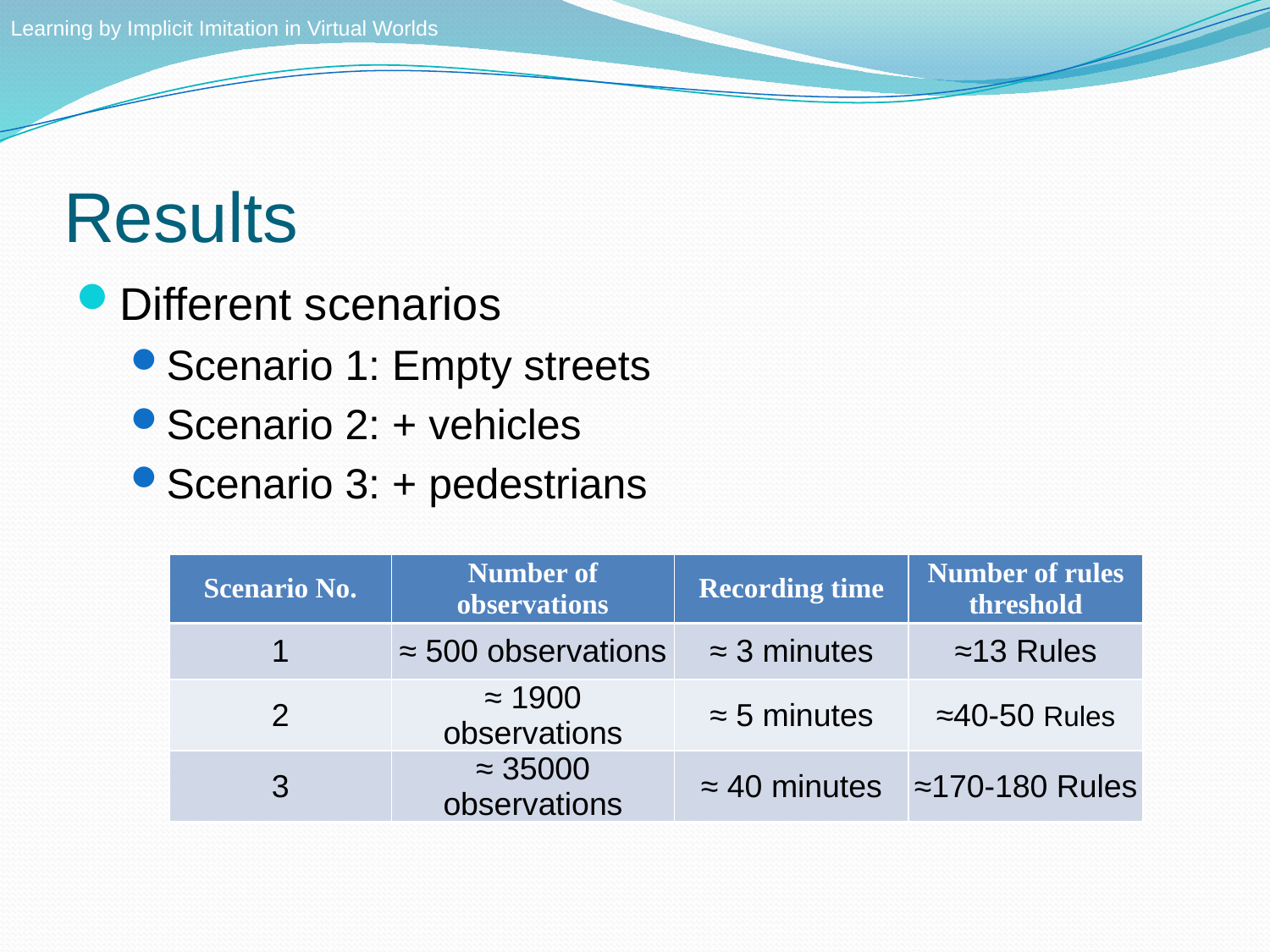

Learning by Implicit Imitation in Virtual Worlds
# Results
Different scenarios
Scenario 1: Empty streets
Scenario 2: + vehicles
Scenario 3: + pedestrians
| Scenario No. | Number of observations | Recording time | Number of rules threshold |
| --- | --- | --- | --- |
| 1 | ≈ 500 observations | ≈ 3 minutes | ≈13 Rules |
| 2 | ≈ 1900 observations | ≈ 5 minutes | ≈40-50 Rules |
| 3 | ≈ 35000 observations | ≈ 40 minutes | ≈170-180 Rules |